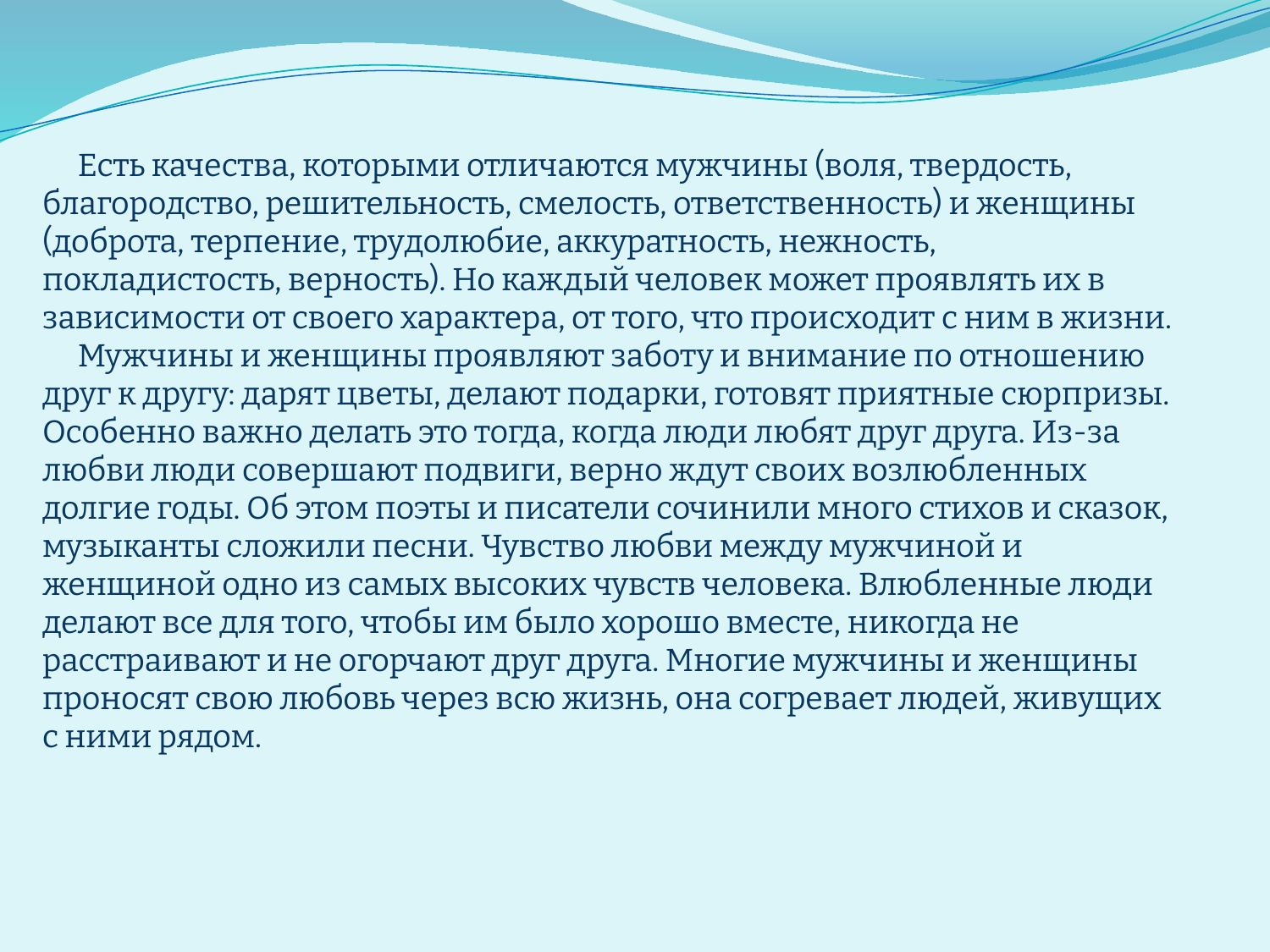

Есть качества, которыми отличаются мужчины (воля, твердость, благородство, решительность, смелость, ответственность) и женщины (доброта, терпение, трудолюбие, аккуратность, нежность, покладистость, верность). Но каждый человек может проявлять их в зависимости от своего характера, от того, что происходит с ним в жизни.
Мужчины и женщины проявляют заботу и внимание по отношению друг к другу: дарят цветы, делают подарки, готовят приятные сюрпризы. Особенно важно делать это тогда, когда люди любят друг друга. Из-за любви люди совершают подвиги, верно ждут своих возлюбленных долгие годы. Об этом поэты и писатели сочинили много стихов и сказок, музыканты сложили песни. Чувство любви между мужчиной и женщиной одно из самых высоких чувств человека. Влюбленные люди делают все для того, чтобы им было хорошо вместе, никогда не расстраивают и не огорчают друг друга. Многие мужчины и женщины проносят свою любовь через всю жизнь, она согревает людей, живущих с ними рядом.